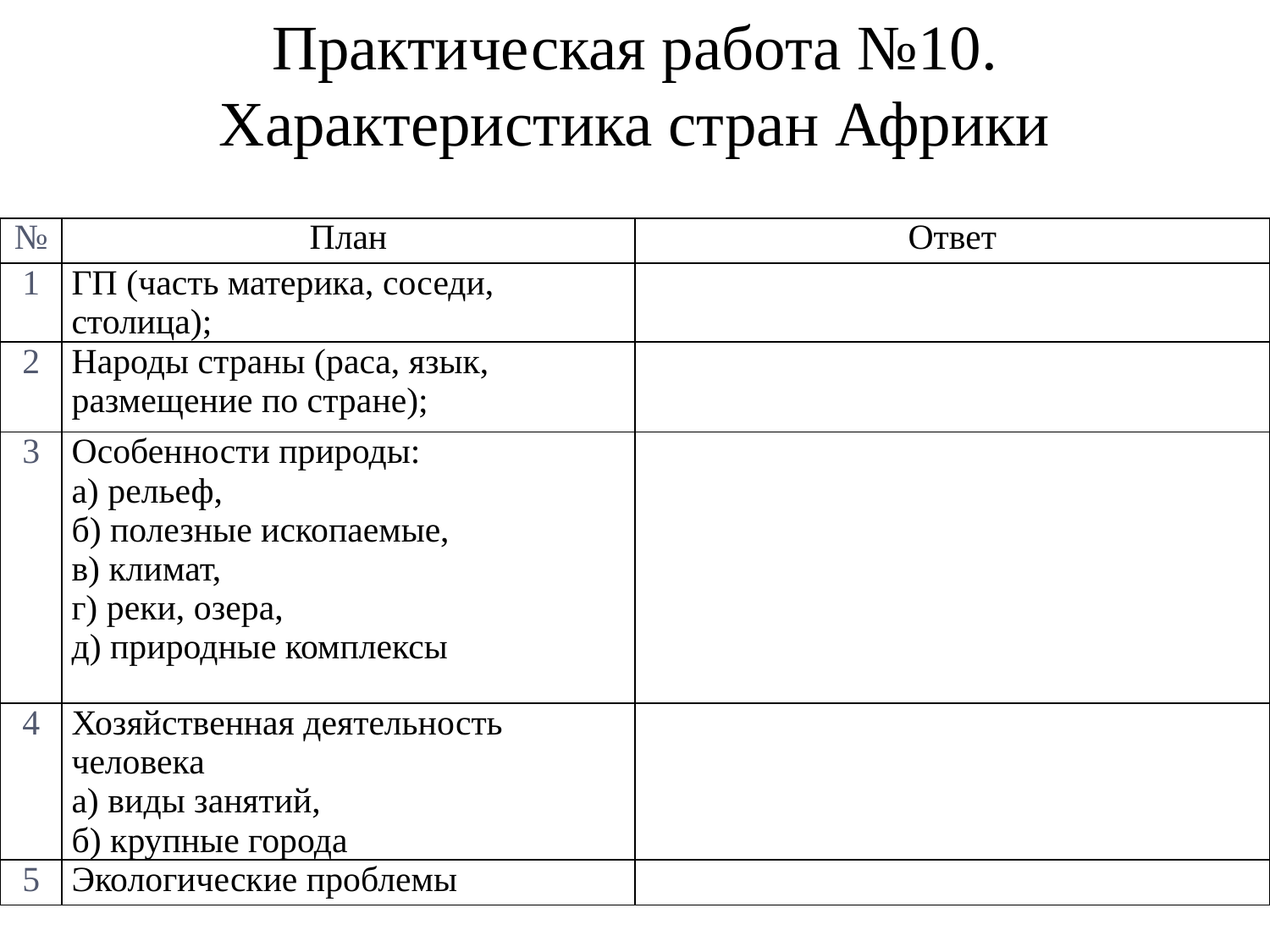

Практическая работа №10.
Характеристика стран Африки
| № | План | Ответ |
| --- | --- | --- |
| 1 | ГП (часть материка, соседи, столица); |  |
| 2 | Народы страны (раса, язык, размещение по стране); |  |
| 3 | Особенности природы: а) рельеф, б) полезные ископаемые, в) климат, г) реки, озера, д) природные комплексы |  |
| 4 | Хозяйственная деятельность человека а) виды занятий, б) крупные города |  |
| 5 | Экологические проблемы |  |